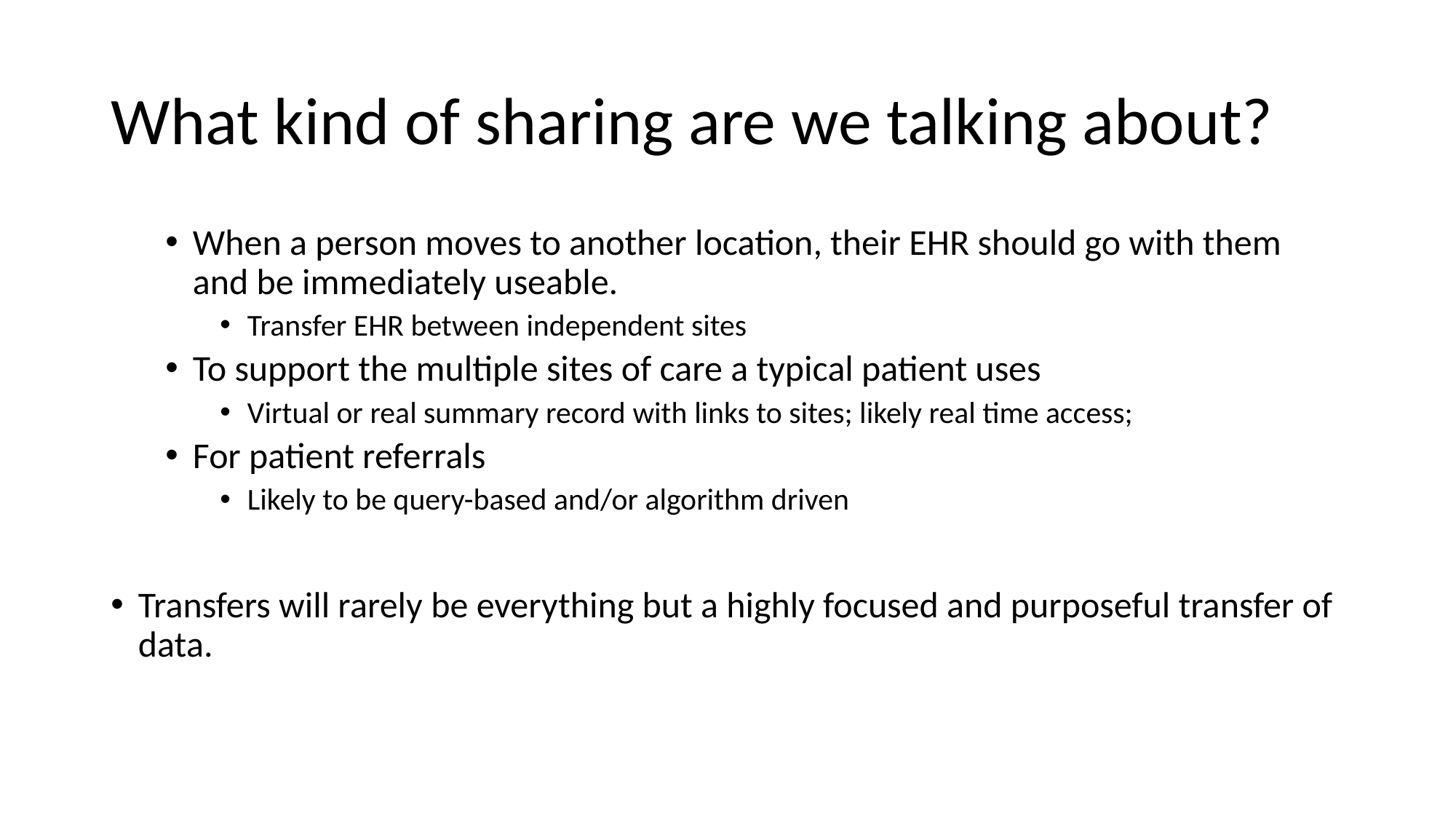

# What kind of sharing are we talking about?
When a person moves to another location, their EHR should go with them and be immediately useable.
Transfer EHR between independent sites
To support the multiple sites of care a typical patient uses
Virtual or real summary record with links to sites; likely real time access;
For patient referrals
Likely to be query-based and/or algorithm driven

Transfers will rarely be everything but a highly focused and purposeful transfer of data.